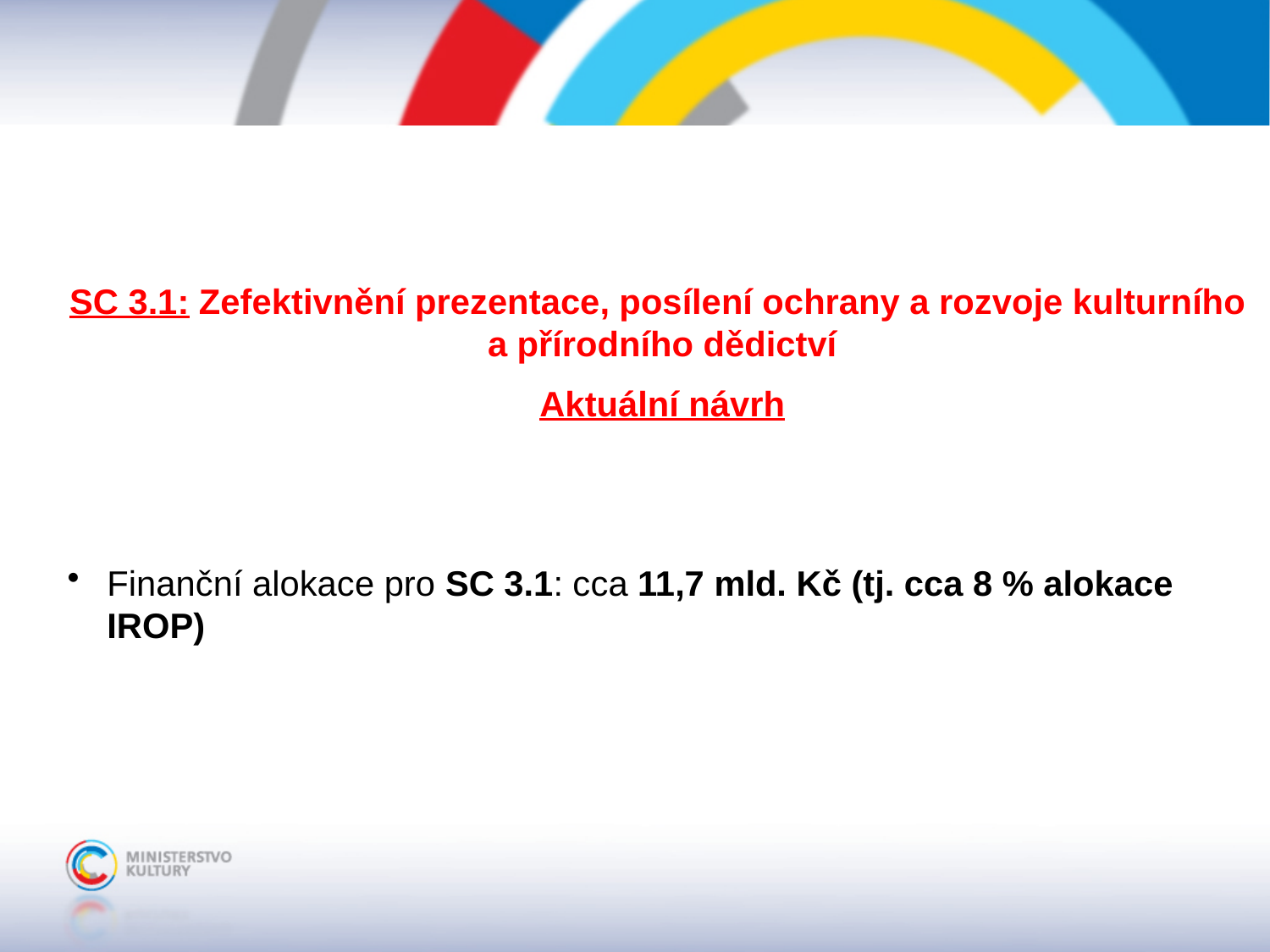

SC 3.1: Zefektivnění prezentace, posílení ochrany a rozvoje kulturního  a přírodního dědictví
Aktuální návrh

Finanční alokace pro SC 3.1: cca 11,7 mld. Kč (tj. cca 8 % alokace IROP)